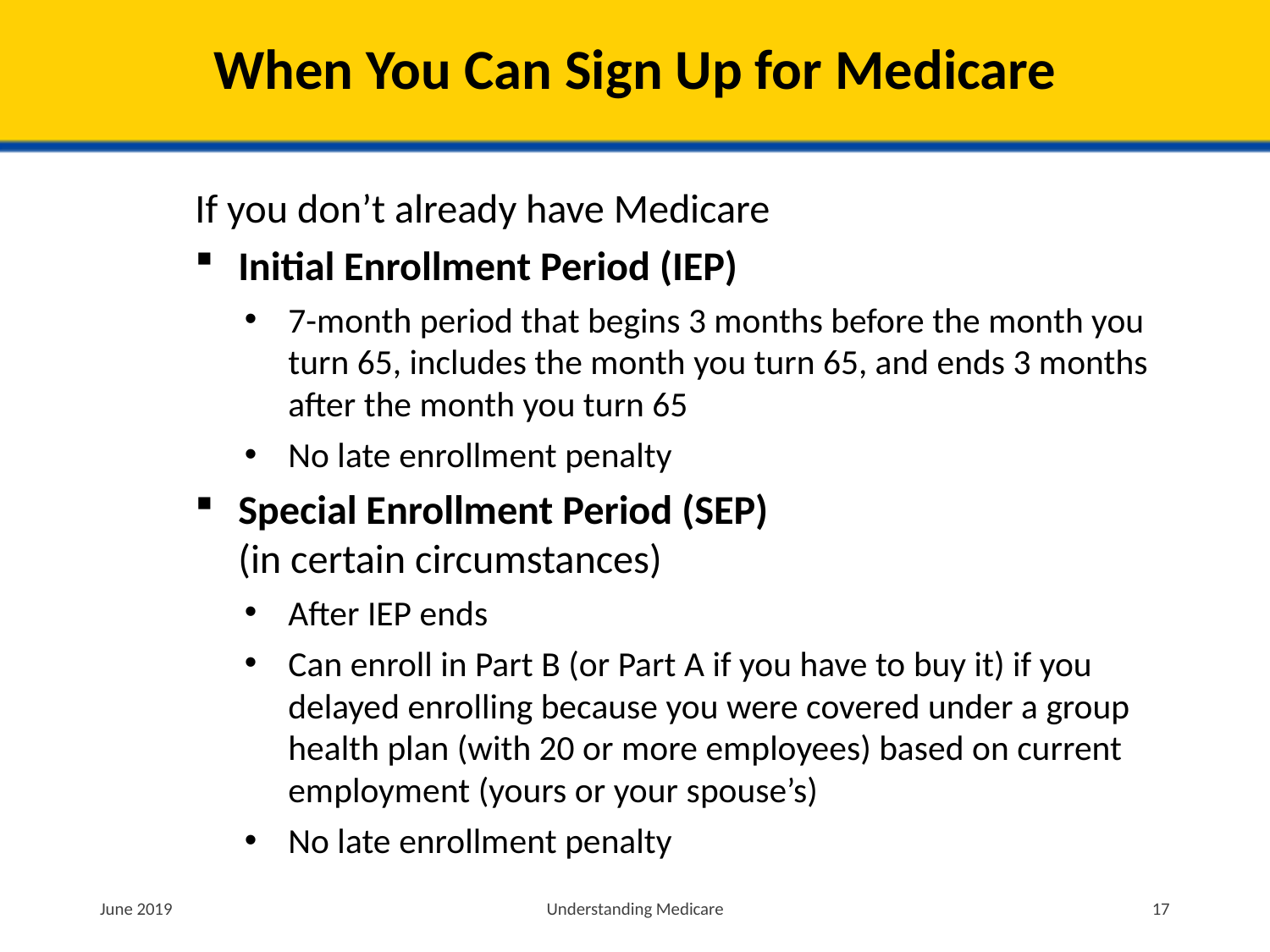

# When You Can Sign Up for Medicare
If you don’t already have Medicare
Initial Enrollment Period (IEP)
7-month period that begins 3 months before the month you turn 65, includes the month you turn 65, and ends 3 months after the month you turn 65
No late enrollment penalty
Special Enrollment Period (SEP) (in certain circumstances)
After IEP ends
Can enroll in Part B (or Part A if you have to buy it) if you delayed enrolling because you were covered under a group health plan (with 20 or more employees) based on current employment (yours or your spouse’s)
No late enrollment penalty
June 2019
Understanding Medicare
17